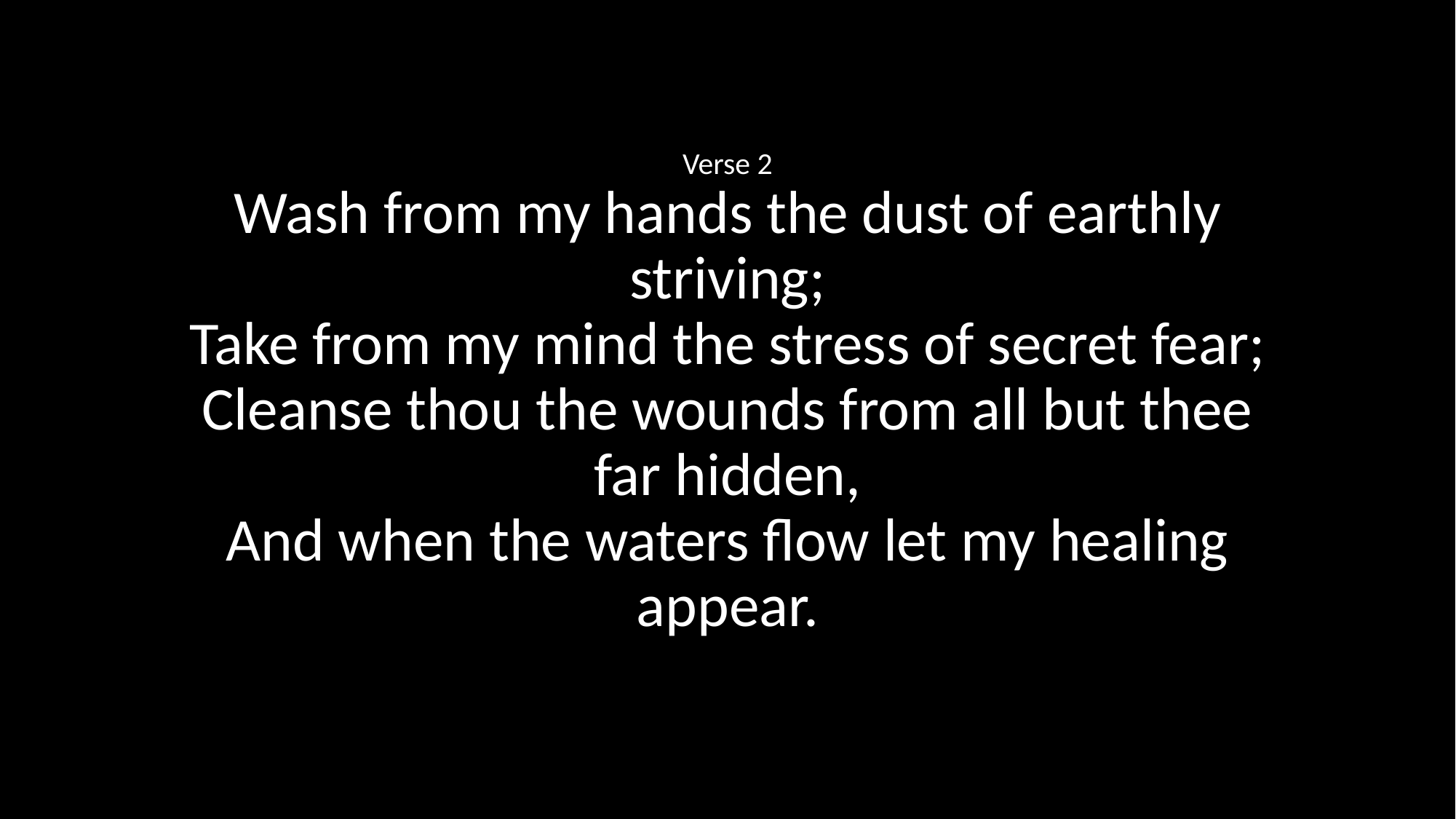

Verse 2
Wash from my hands the dust of earthly striving;
Take from my mind the stress of secret fear;
Cleanse thou the wounds from all but thee far hidden,
And when the waters flow let my healing appear.